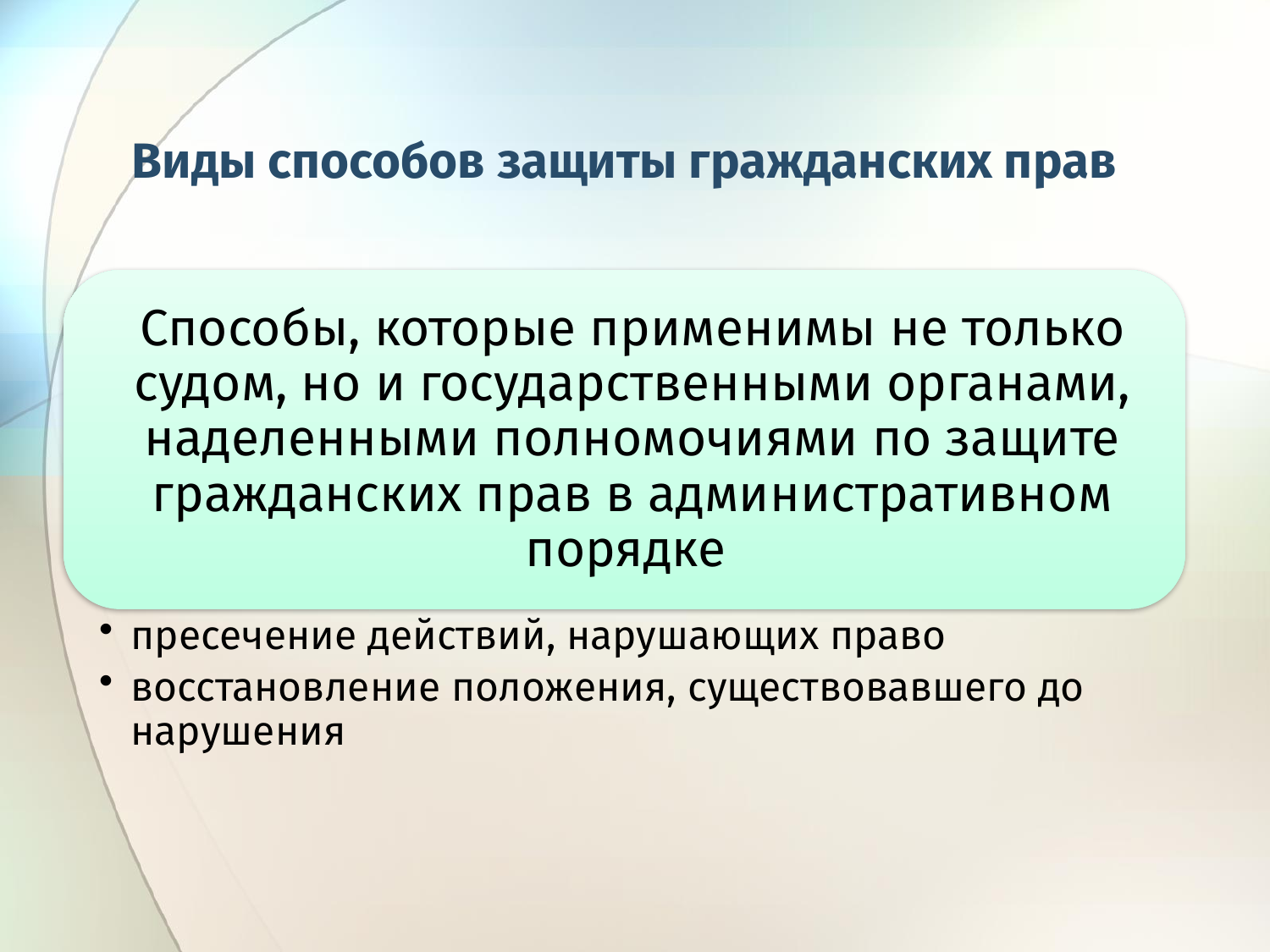

# Виды способов защиты гражданских прав
Способы, которые применимы не только судом, но и государственными органами, наделенными полномочиями по защите гражданских прав в административном порядке
пресечение действий, нарушающих право
восстановление положения, существовавшего до нарушения